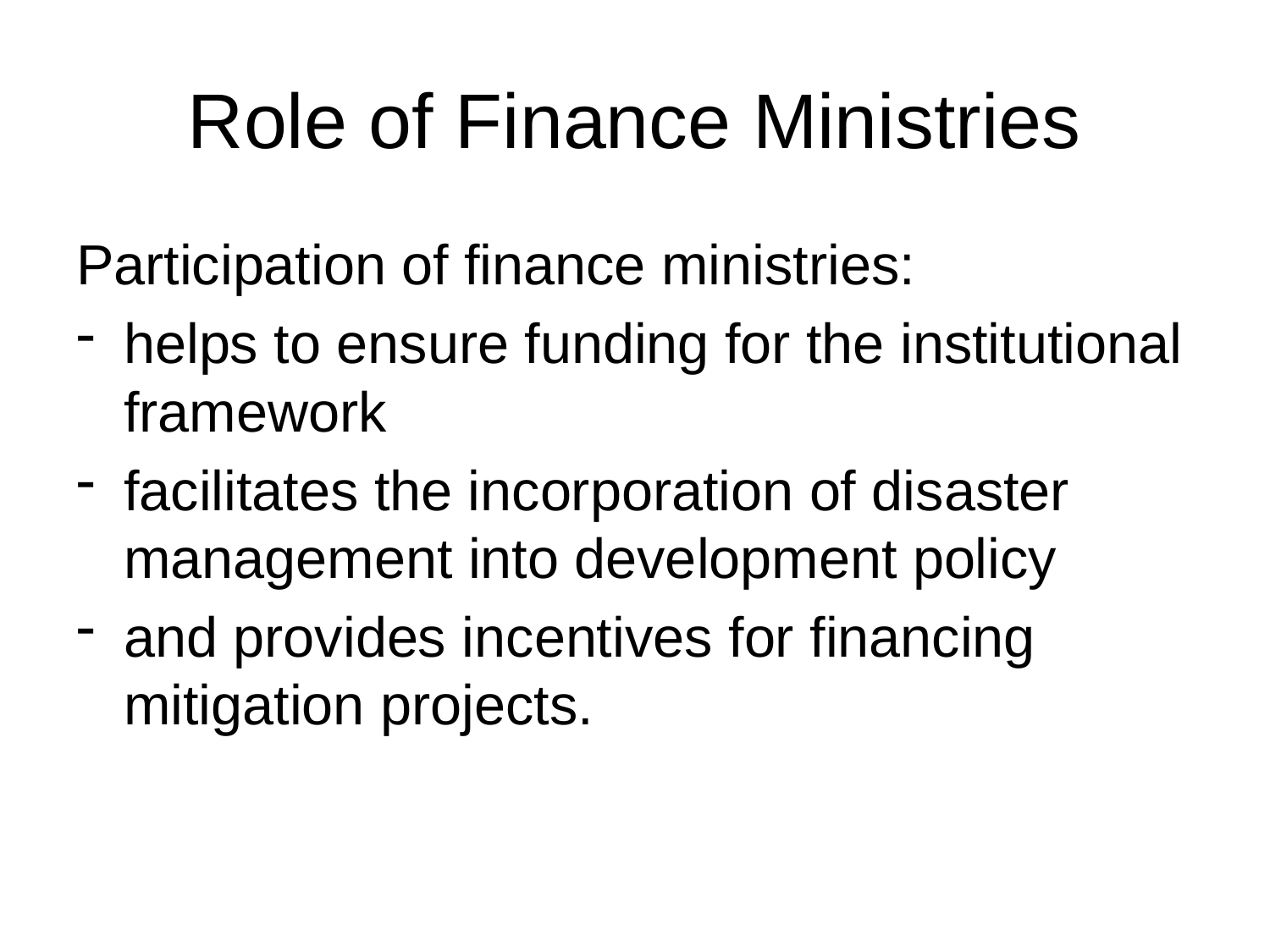

# Role of Finance Ministries
Participation of finance ministries:
helps to ensure funding for the institutional framework
facilitates the incorporation of disaster management into development policy
and provides incentives for financing mitigation projects.